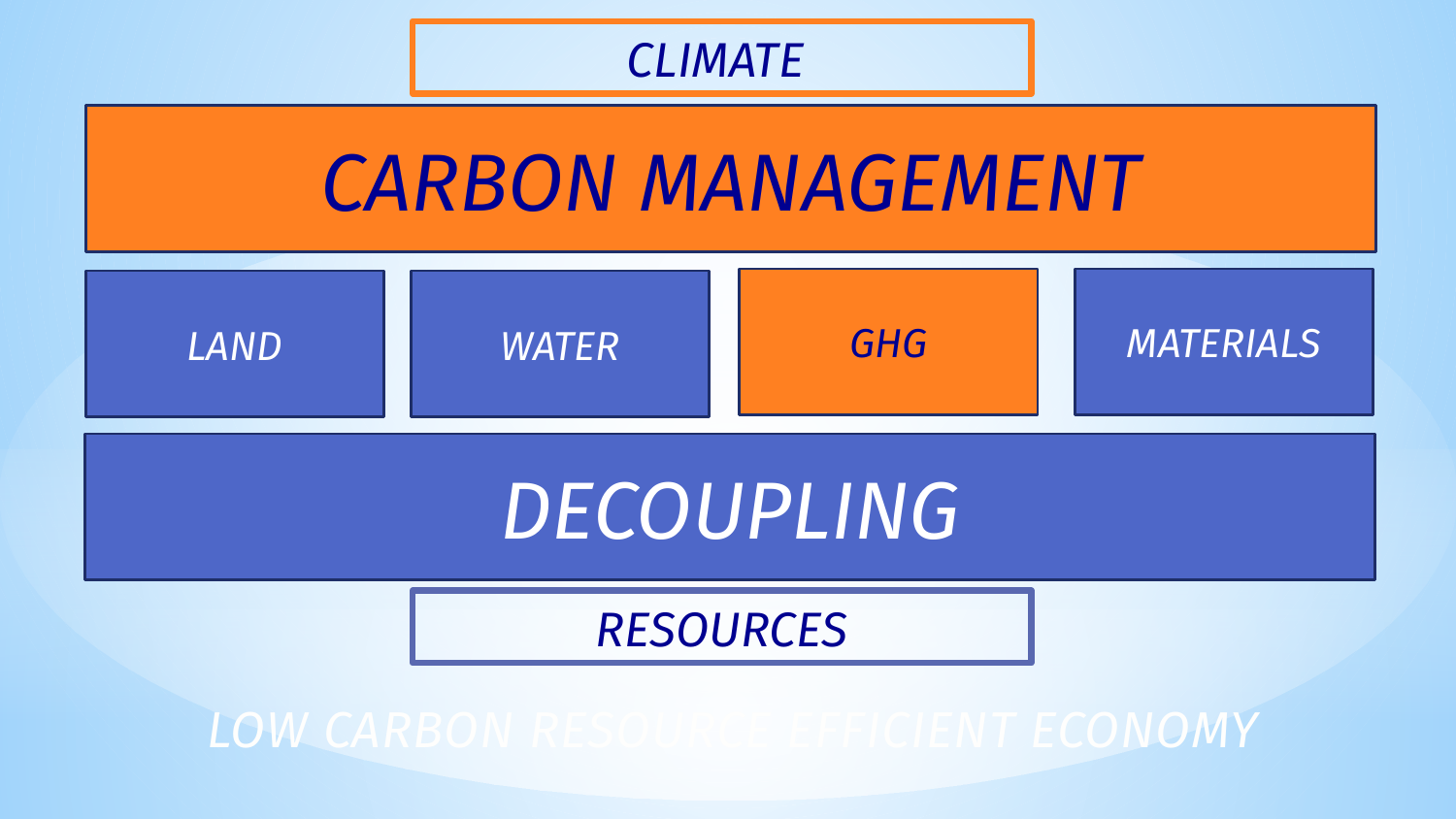

CLIMATE
CARBON MANAGEMENT
GHG
MATERIALS
LAND
WATER
DECOUPLING
RESOURCES
LOW CARBON RESOURCE EFFICIENT ECONOMY